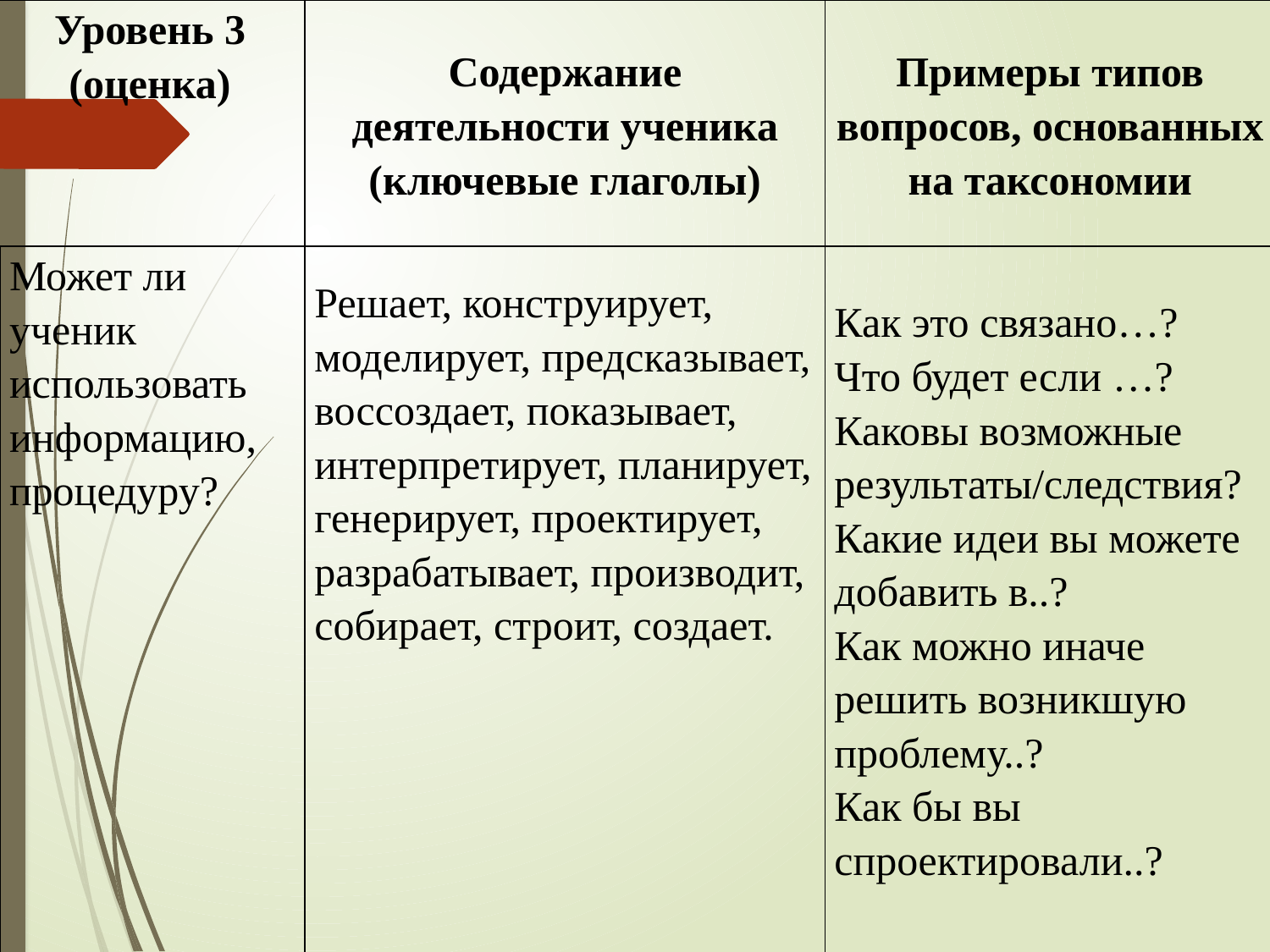

| Уровень 3 (оценка) | Содержание деятельности ученика (ключевые глаголы) | Примеры типов вопросов, основанных на таксономии |
| --- | --- | --- |
| Может ли ученик использовать информацию, процедуру? | Решает, конструирует, моделирует, предсказывает, воссоздает, показывает, интерпретирует, планирует, генерирует, проектирует, разрабатывает, производит, собирает, строит, создает. | Как это связано…? Что будет если …? Каковы возможные результаты/следствия? Какие идеи вы можете добавить в..? Как можно иначе решить возникшую проблему..? Как бы вы спроектировали..? |
| --- | --- | --- |